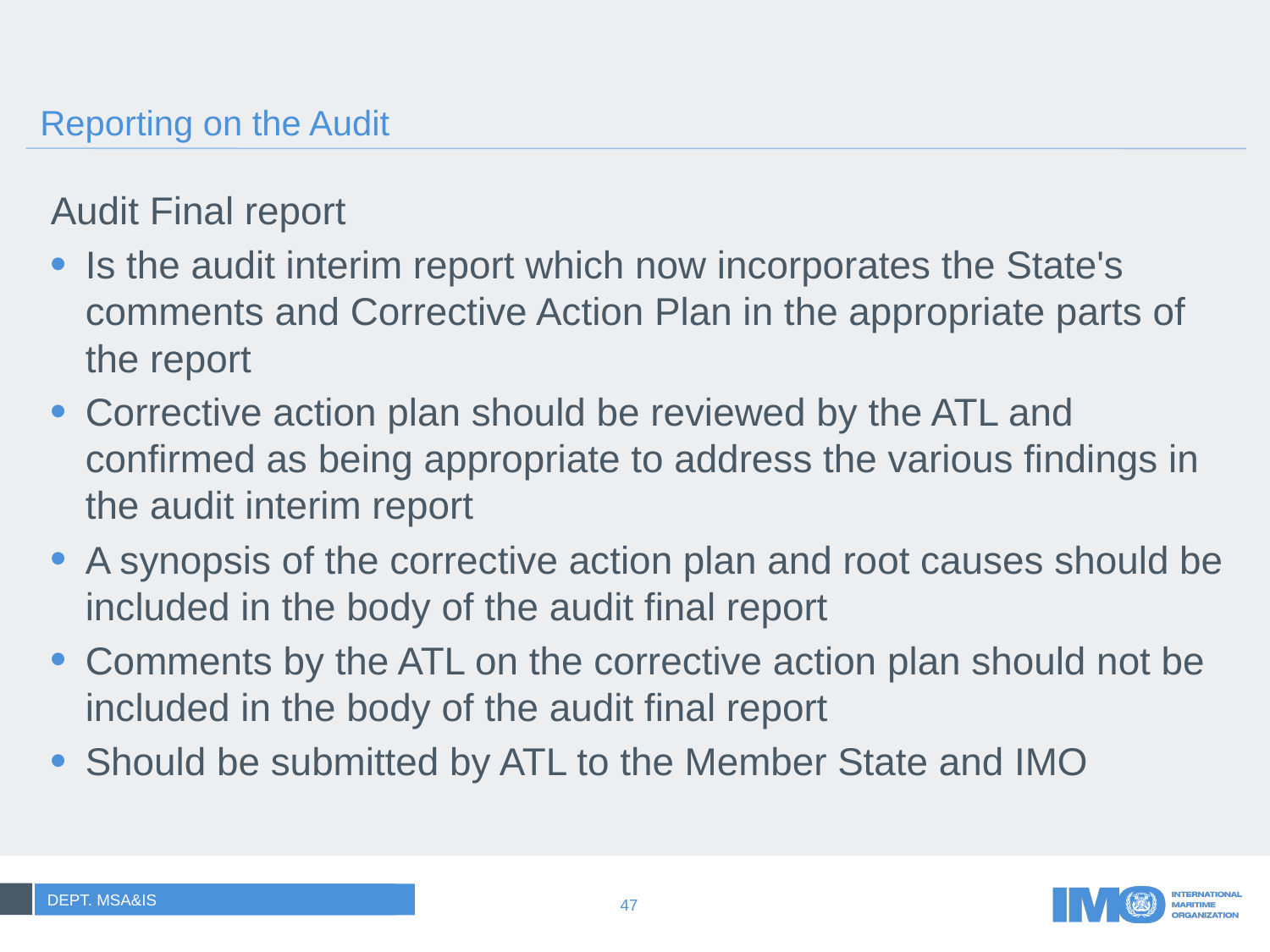

# Reporting on the Audit
Audit Final report
Is the audit interim report which now incorporates the State's comments and Corrective Action Plan in the appropriate parts of the report
Corrective action plan should be reviewed by the ATL and confirmed as being appropriate to address the various findings in the audit interim report
A synopsis of the corrective action plan and root causes should be included in the body of the audit final report
Comments by the ATL on the corrective action plan should not be included in the body of the audit final report
Should be submitted by ATL to the Member State and IMO